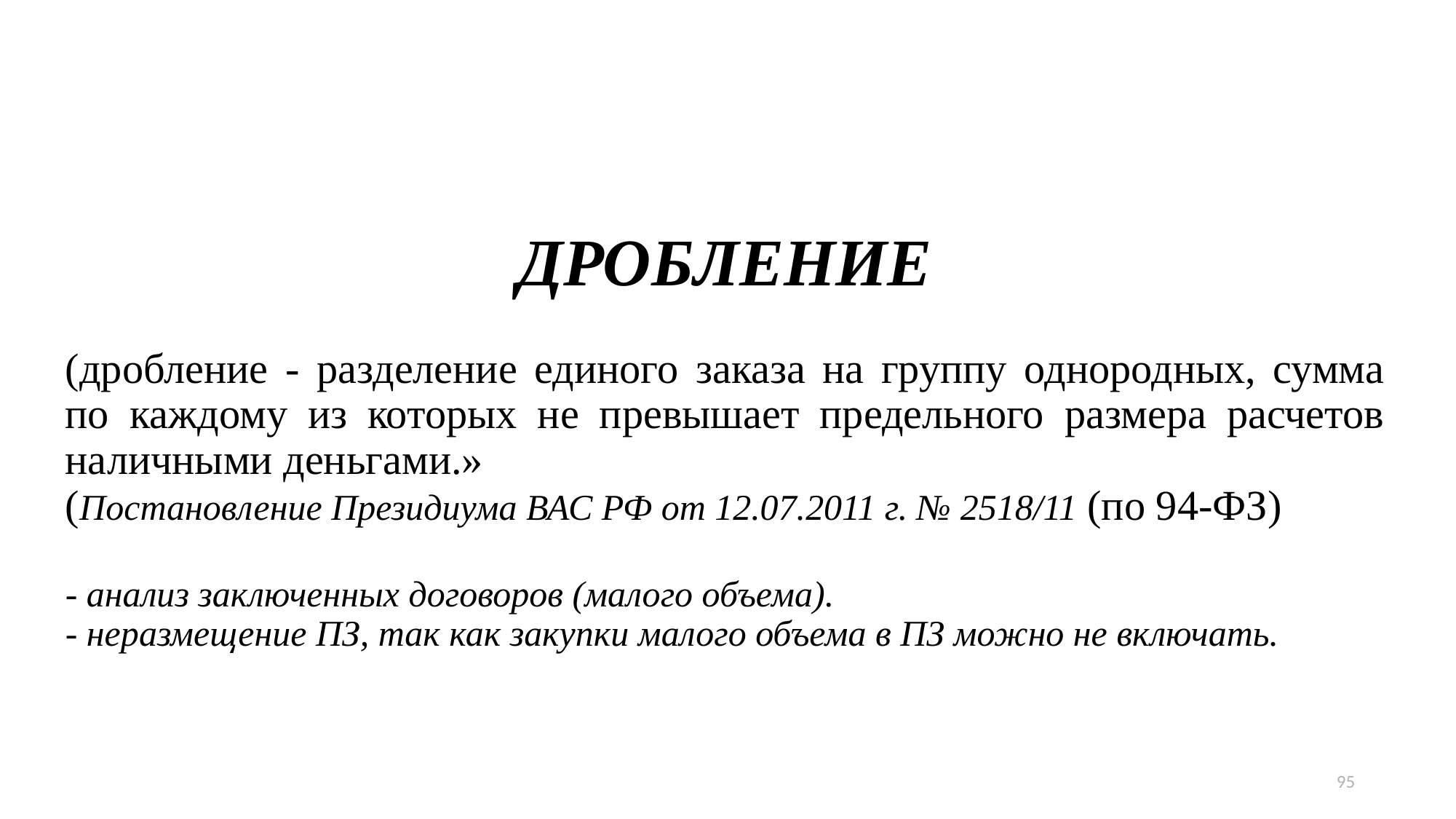

ДРОБЛЕНИЕ

(дробление - разделение единого заказа на группу однородных, сумма по каждому из которых не превышает предельного размера расчетов наличными деньгами.»
(Постановление Президиума ВАС РФ от 12.07.2011 г. № 2518/11 (по 94-ФЗ)

- анализ заключенных договоров (малого объема).
- неразмещение ПЗ, так как закупки малого объема в ПЗ можно не включать.

СВЫШЕ
15%
10
ТРЛН РУБ.
95